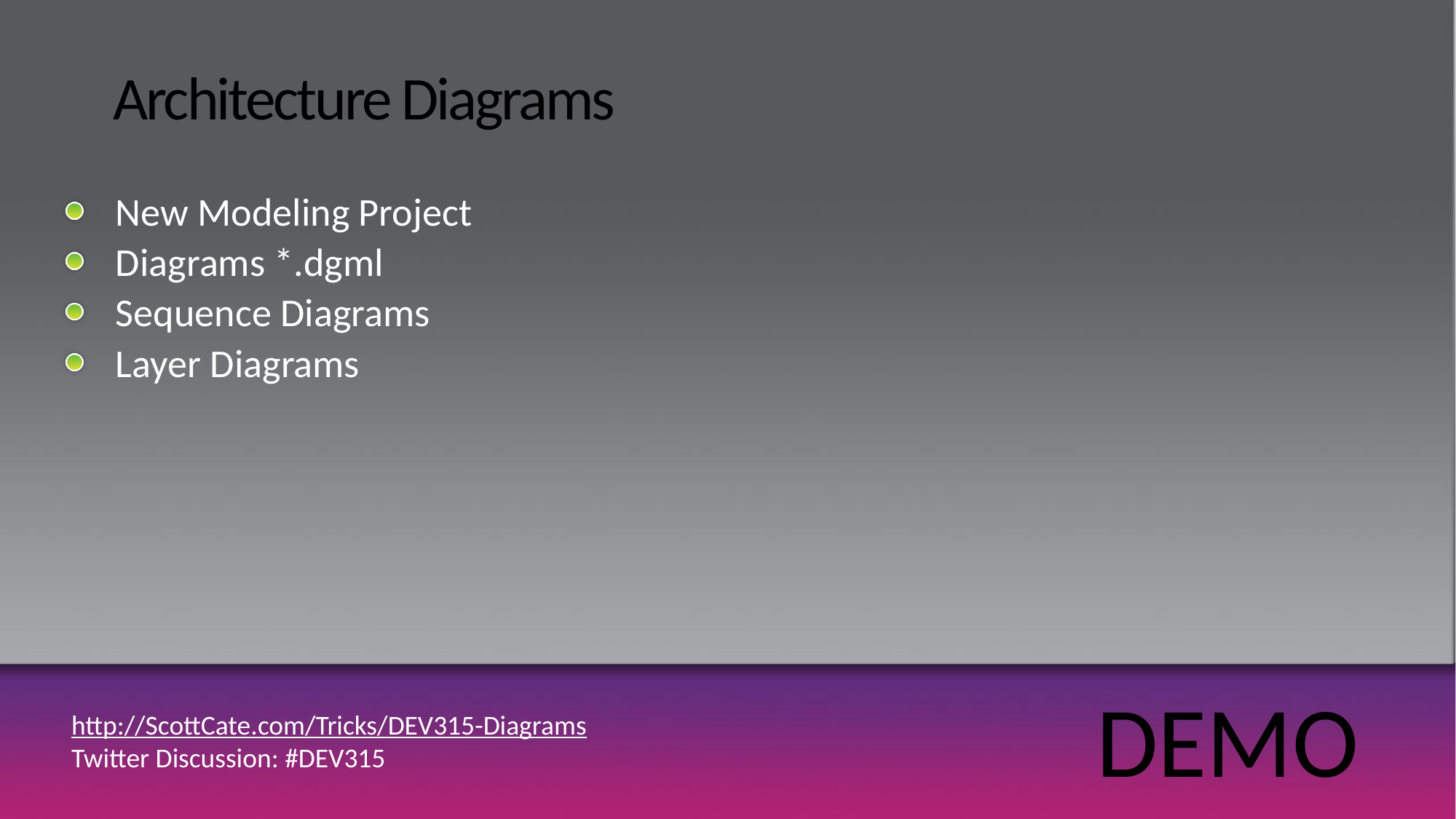

# Architecture Diagrams
New Modeling Project
Diagrams *.dgml
Sequence Diagrams
Layer Diagrams

DEMO
http://ScottCate.com/Tricks/DEV315-Diagrams
Twitter Discussion: #DEV315